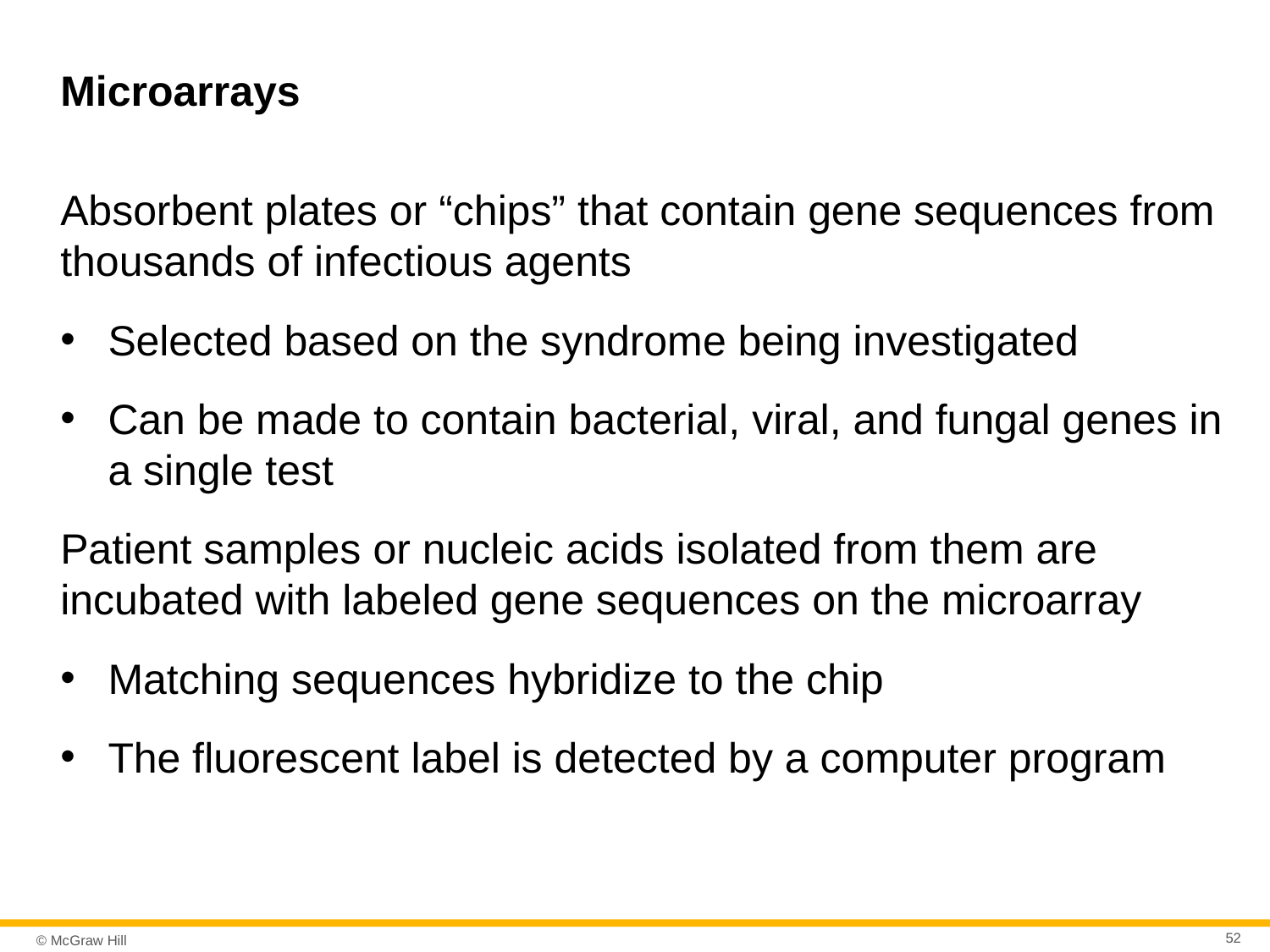

# Microarrays
Absorbent plates or “chips” that contain gene sequences from thousands of infectious agents
Selected based on the syndrome being investigated
Can be made to contain bacterial, viral, and fungal genes in a single test
Patient samples or nucleic acids isolated from them are incubated with labeled gene sequences on the microarray
Matching sequences hybridize to the chip
The fluorescent label is detected by a computer program